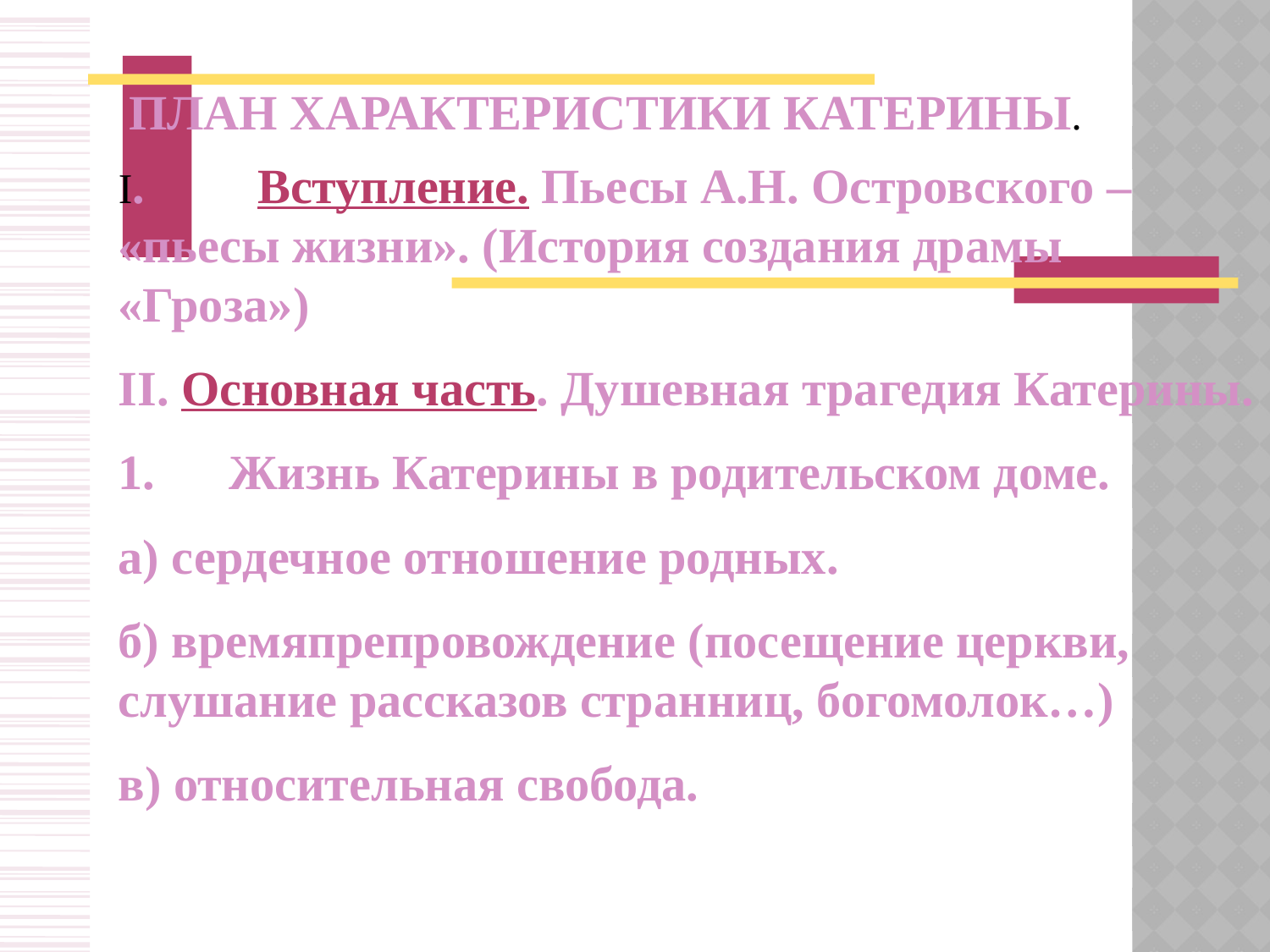

ПЛАН ХАРАКТЕРИСТИКИ КАТЕРИНЫ.
I.	 Вступление. Пьесы А.Н. Островского – «пьесы жизни». (История создания драмы «Гроза»)
II. Основная часть. Душевная трагедия Катерины.
1.      Жизнь Катерины в родительском доме.
а) сердечное отношение родных.
б) времяпрепровождение (посещение церкви, слушание рассказов странниц, богомолок…)
в) относительная свобода.